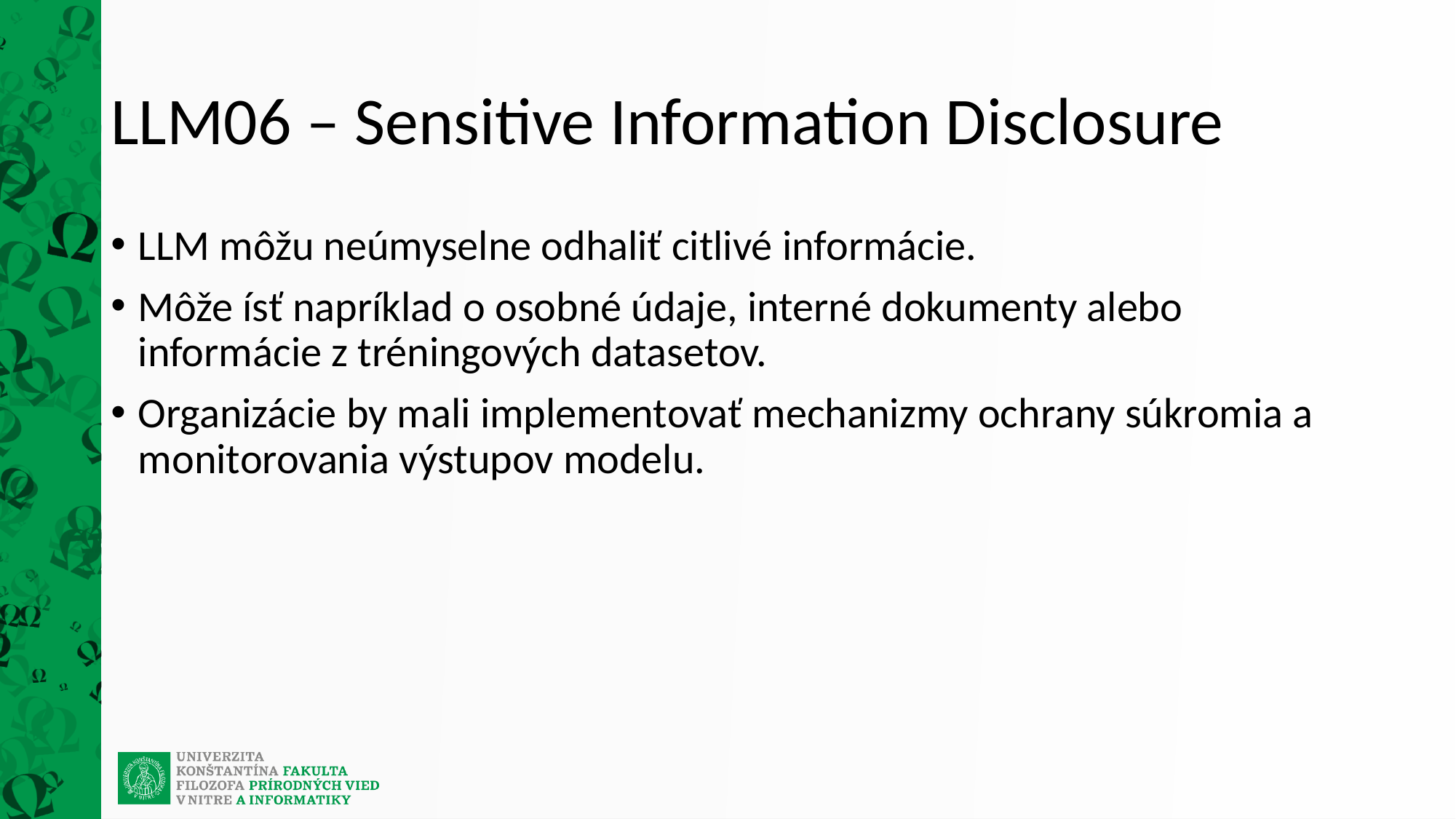

# LLM06 – Sensitive Information Disclosure
LLM môžu neúmyselne odhaliť citlivé informácie.
Môže ísť napríklad o osobné údaje, interné dokumenty alebo informácie z tréningových datasetov.
Organizácie by mali implementovať mechanizmy ochrany súkromia a monitorovania výstupov modelu.